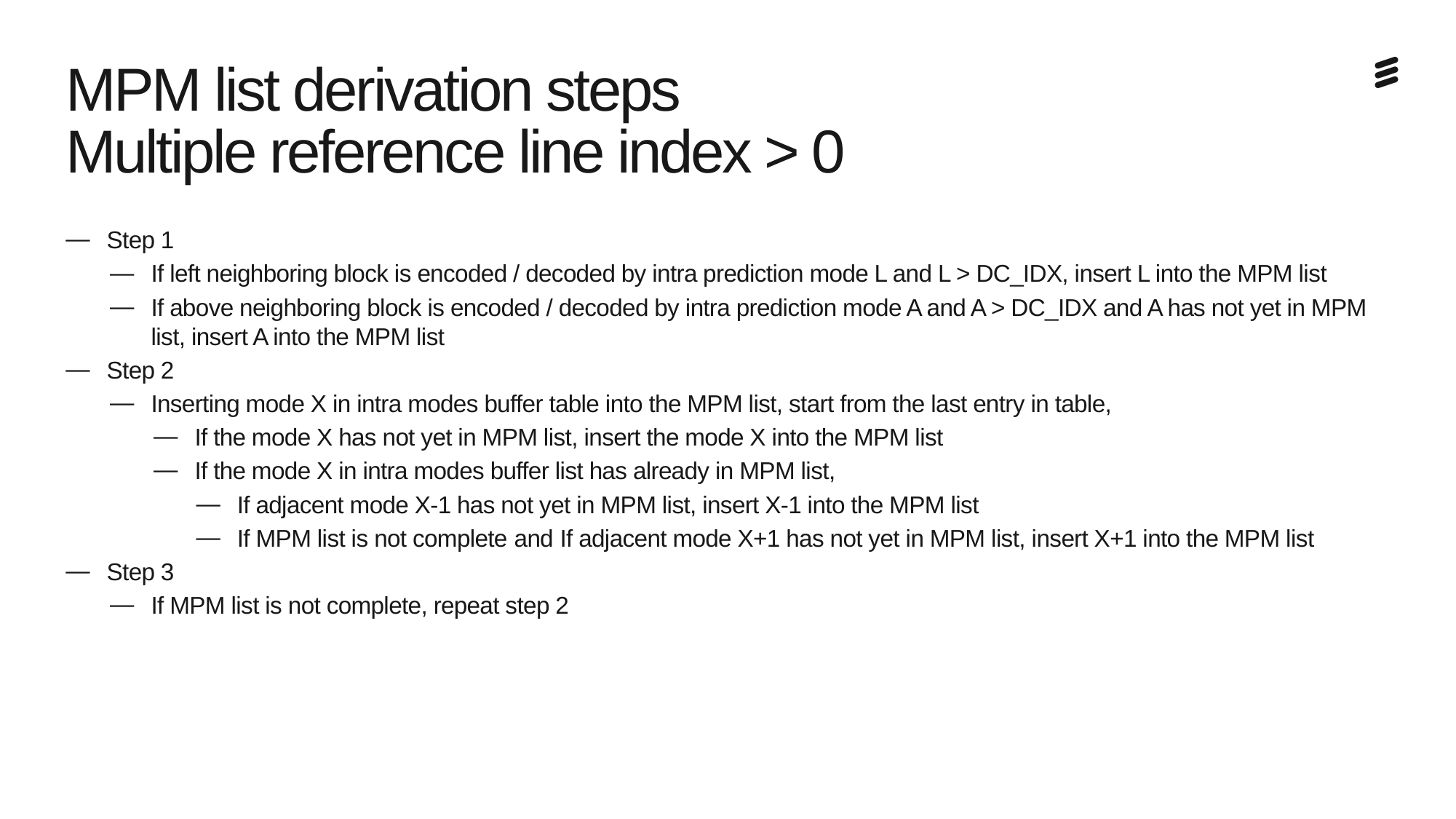

# MPM list derivation steps Multiple reference line index > 0
Step 1
If left neighboring block is encoded / decoded by intra prediction mode L and L > DC_IDX, insert L into the MPM list
If above neighboring block is encoded / decoded by intra prediction mode A and A > DC_IDX and A has not yet in MPM list, insert A into the MPM list
Step 2
Inserting mode X in intra modes buffer table into the MPM list, start from the last entry in table,
If the mode X has not yet in MPM list, insert the mode X into the MPM list
If the mode X in intra modes buffer list has already in MPM list,
If adjacent mode X-1 has not yet in MPM list, insert X-1 into the MPM list
If MPM list is not complete and If adjacent mode X+1 has not yet in MPM list, insert X+1 into the MPM list
Step 3
If MPM list is not complete, repeat step 2